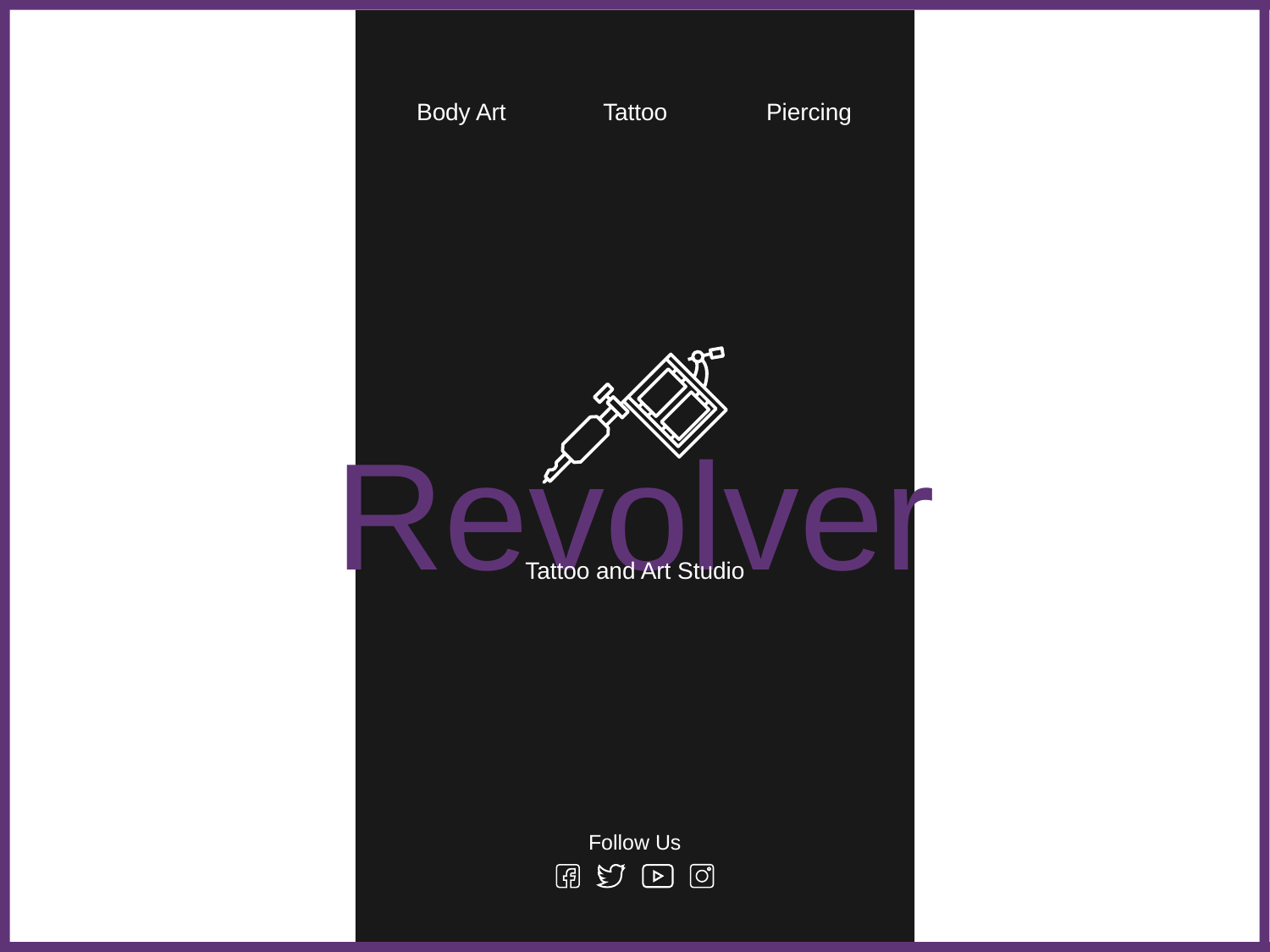

Body Art
Piercing
Tattoo

Revolver
Tattoo and Art Studio
Follow Us